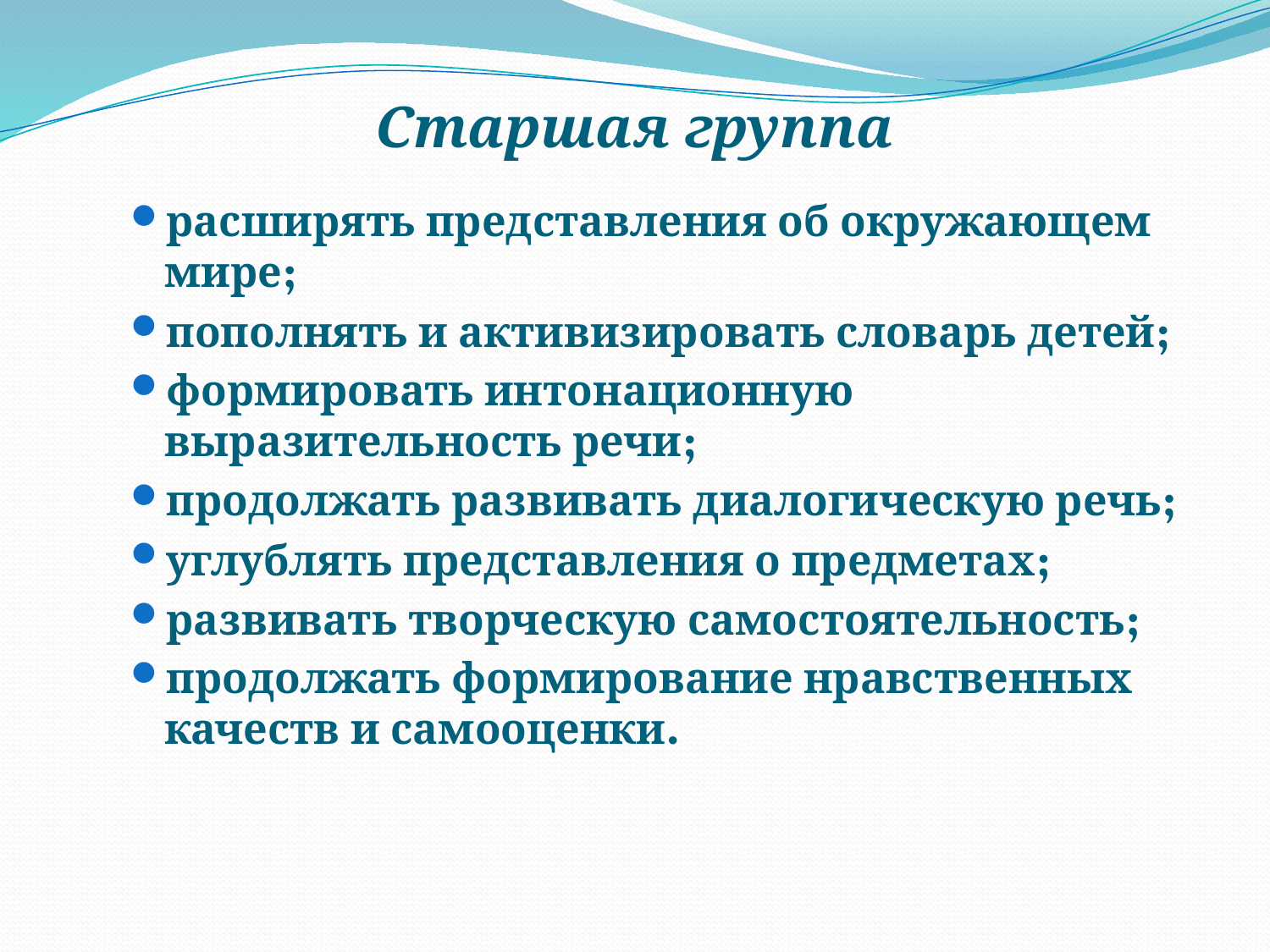

# Старшая группа
расширять представления об окружающем мире;
пополнять и активизировать словарь детей;
формировать интонационную выразительность речи;
продолжать развивать диалогическую речь;
углублять представления о предметах;
развивать творческую самостоятельность;
продолжать формирование нравственных качеств и самооценки.